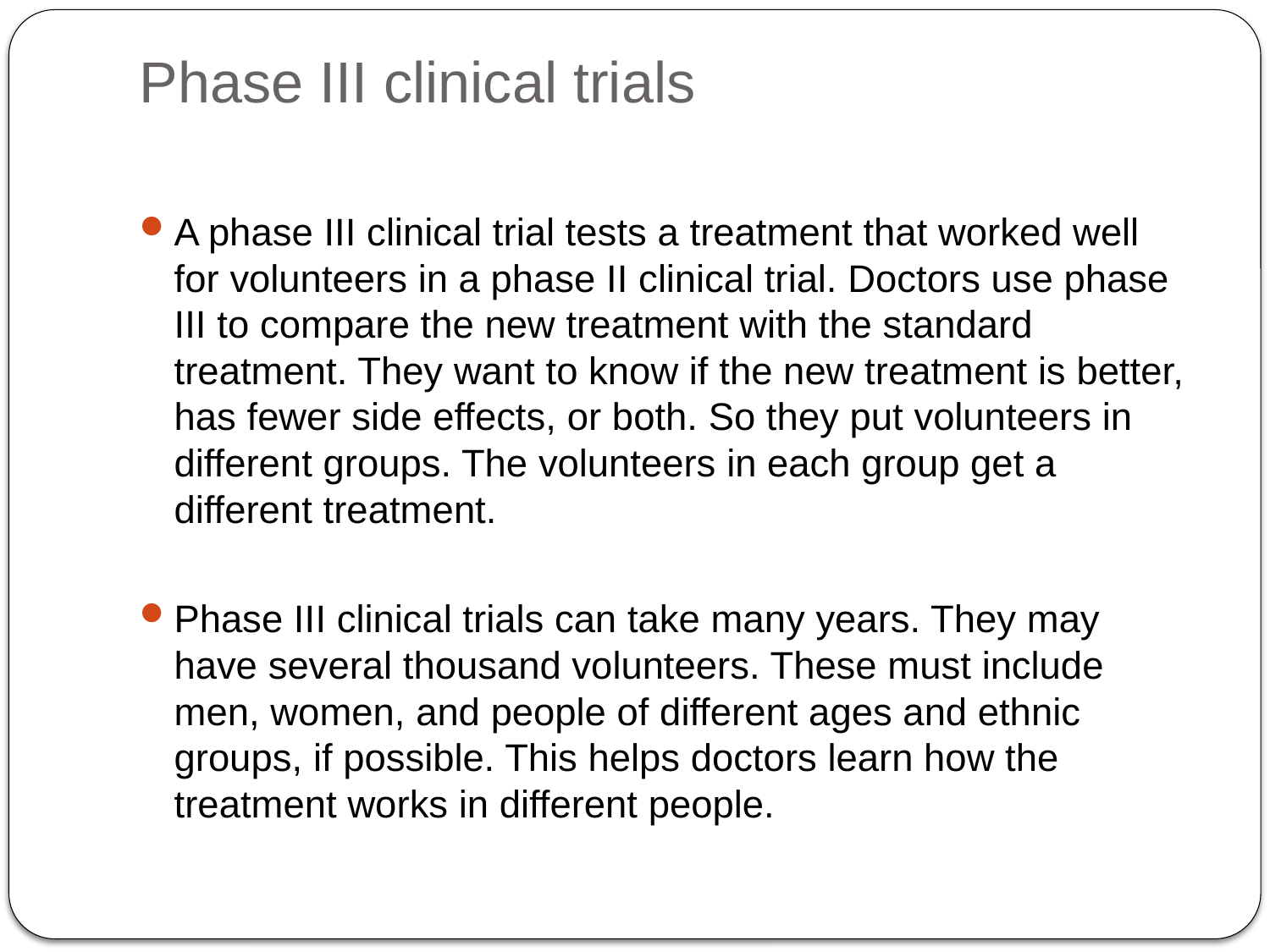

# Phase III clinical trials
A phase III clinical trial tests a treatment that worked well for volunteers in a phase II clinical trial. Doctors use phase III to compare the new treatment with the standard treatment. They want to know if the new treatment is better, has fewer side effects, or both. So they put volunteers in different groups. The volunteers in each group get a different treatment.

Phase III clinical trials can take many years. They may have several thousand volunteers. These must include men, women, and people of different ages and ethnic groups, if possible. This helps doctors learn how the treatment works in different people.